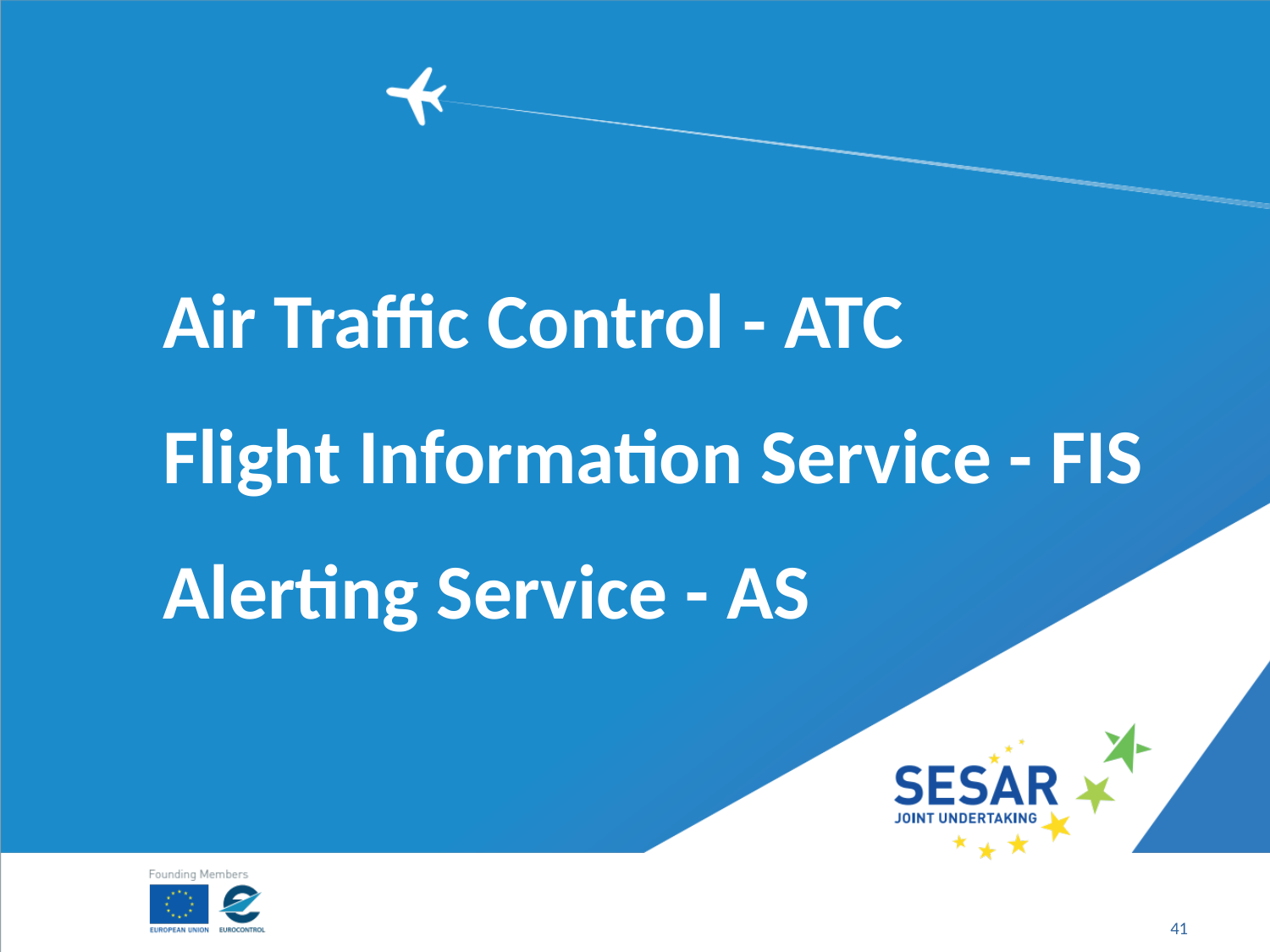

# Air Traffic Control - ATC Flight Information Service - FIS Alerting Service - AS
41